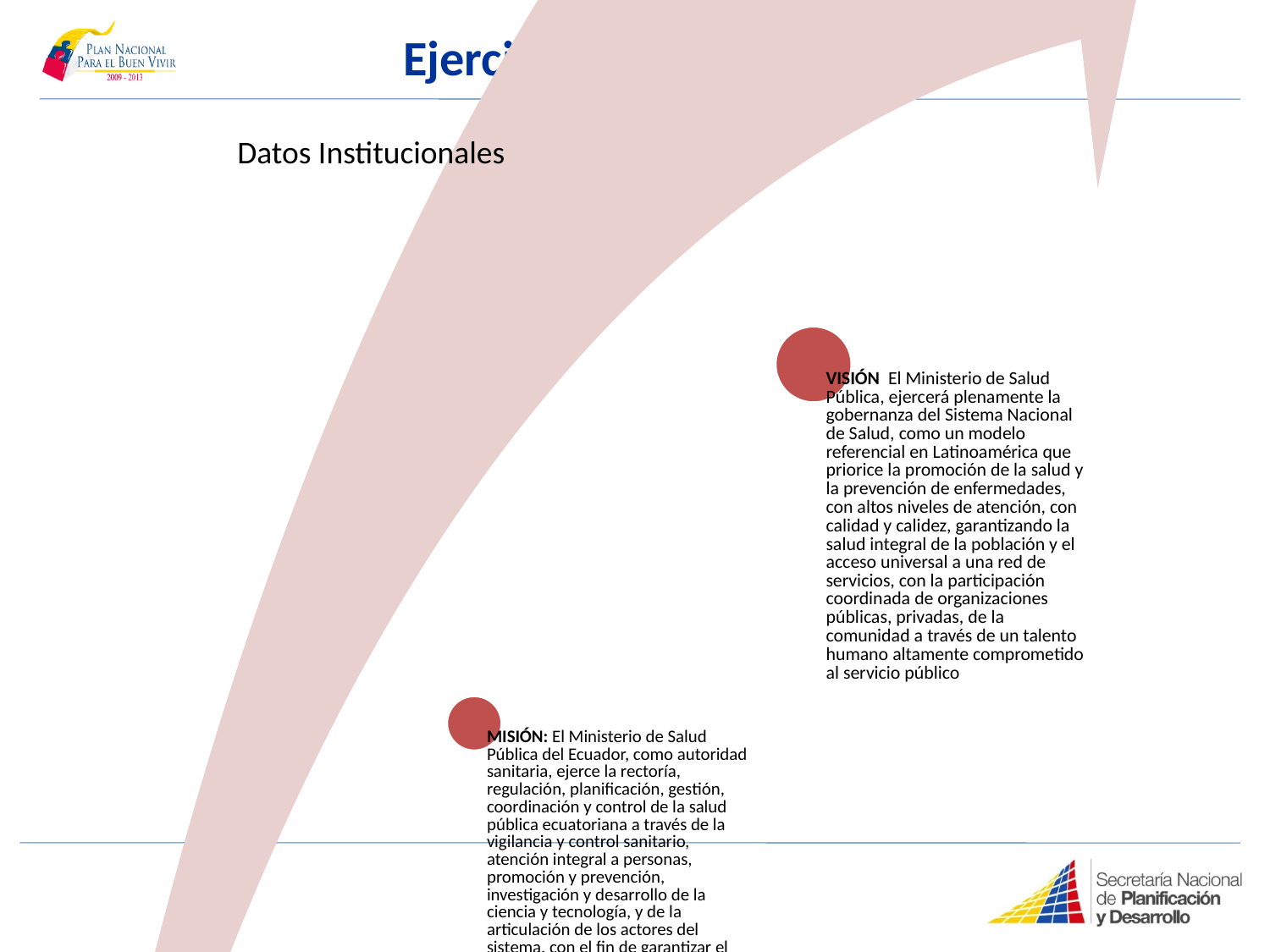

Ejercicio Práctico - MSP
VISIÓN  El Ministerio de Salud Pública, ejercerá plenamente la gobernanza del Sistema Nacional de Salud, como un modelo referencial en Latinoamérica que priorice la promoción de la salud y la prevención de enfermedades, con altos niveles de atención, con calidad y calidez, garantizando la salud integral de la población y el acceso universal a una red de servicios, con la participación coordinada de organizaciones públicas, privadas, de la comunidad a través de un talento humano altamente comprometido al servicio público
Datos Institucionales